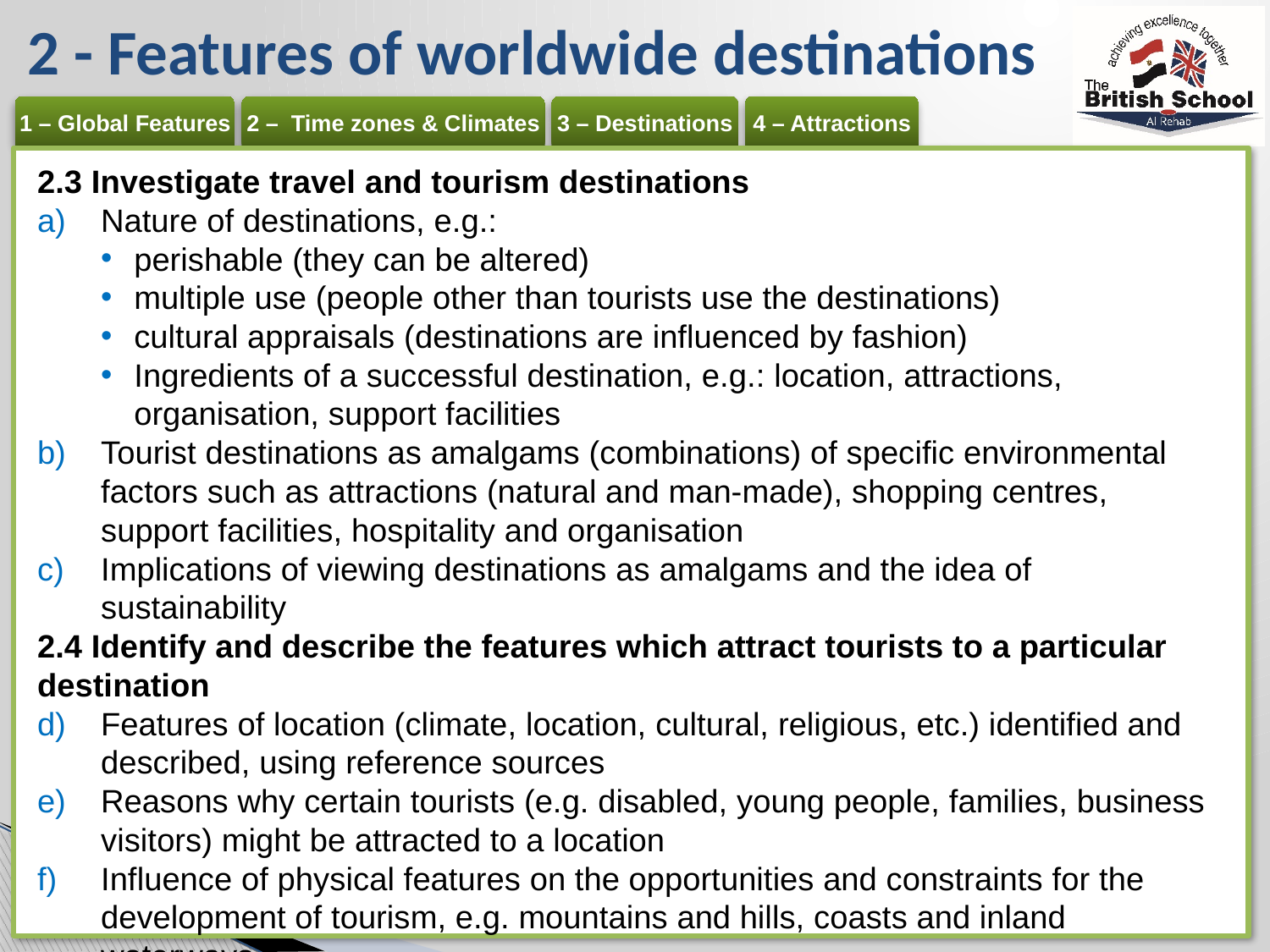

# 2 - Features of worldwide destinations
2.3 Investigate travel and tourism destinations
Nature of destinations, e.g.:
perishable (they can be altered)
multiple use (people other than tourists use the destinations)
cultural appraisals (destinations are influenced by fashion)
Ingredients of a successful destination, e.g.: location, attractions, organisation, support facilities
Tourist destinations as amalgams (combinations) of specific environmental factors such as attractions (natural and man-made), shopping centres, support facilities, hospitality and organisation
Implications of viewing destinations as amalgams and the idea of sustainability
2.4 Identify and describe the features which attract tourists to a particular destination
Features of location (climate, location, cultural, religious, etc.) identified and described, using reference sources
Reasons why certain tourists (e.g. disabled, young people, families, business visitors) might be attracted to a location
Influence of physical features on the opportunities and constraints for the development of tourism, e.g. mountains and hills, coasts and inland waterways